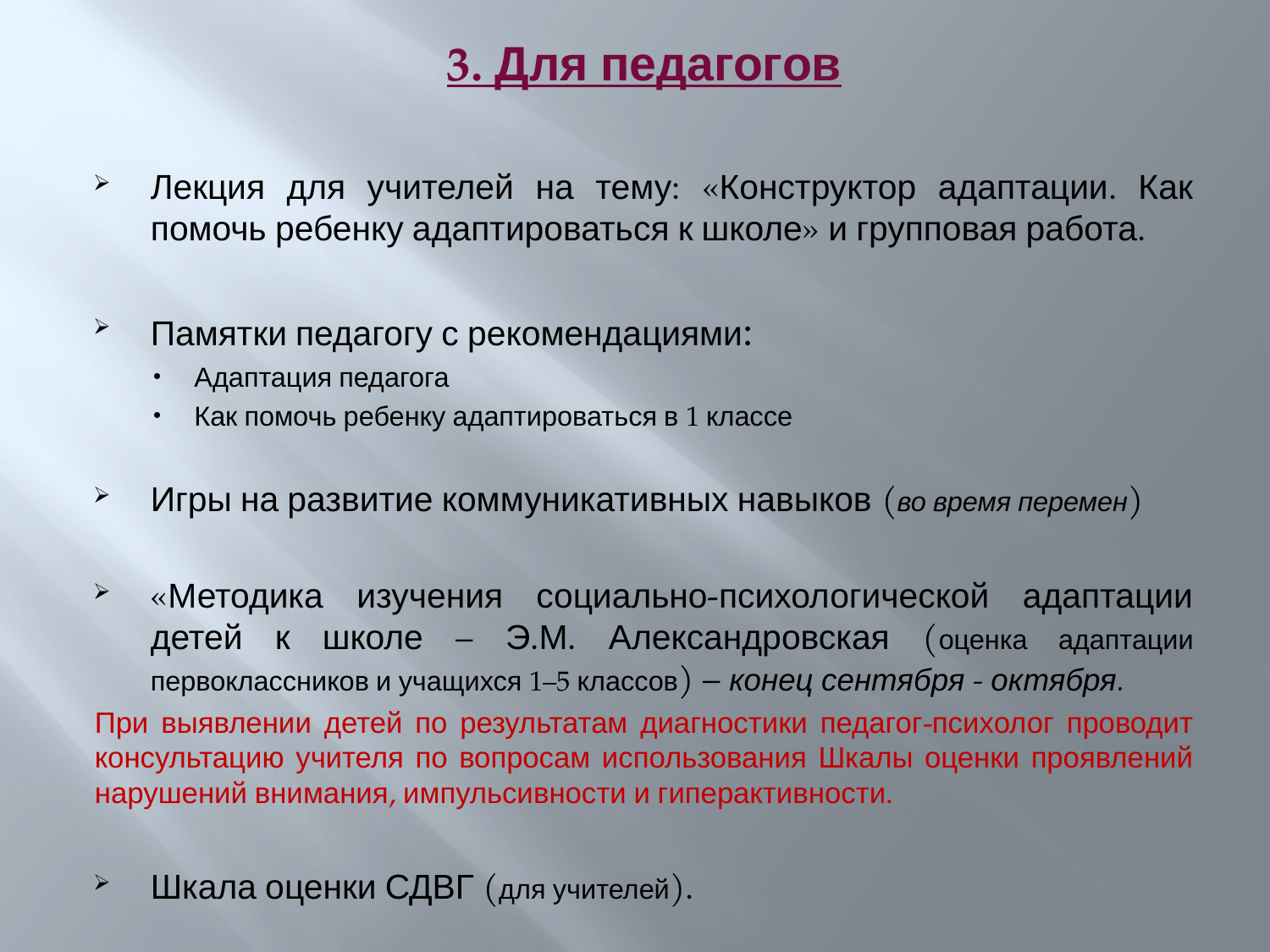

3. Для педагогов

Лекция для учителей на тему: «Конструктор адаптации. Как помочь ребенку адаптироваться к школе» и групповая работа.

Памятки педагогу с рекомендациями:
Адаптация педагога
Как помочь ребенку адаптироваться в 1 классе

Игры на развитие коммуникативных навыков (во время перемен)

«Методика изучения социально-психологической адаптации детей к школе – Э.М. Александровская (оценка адаптации первоклассников и учащихся 1–5 классов) – конец сентября - октября.
При выявлении детей по результатам диагностики педагог-психолог проводит консультацию учителя по вопросам использования Шкалы оценки проявлений нарушений внимания, импульсивности и гиперактивности.

Шкала оценки СДВГ (для учителей).